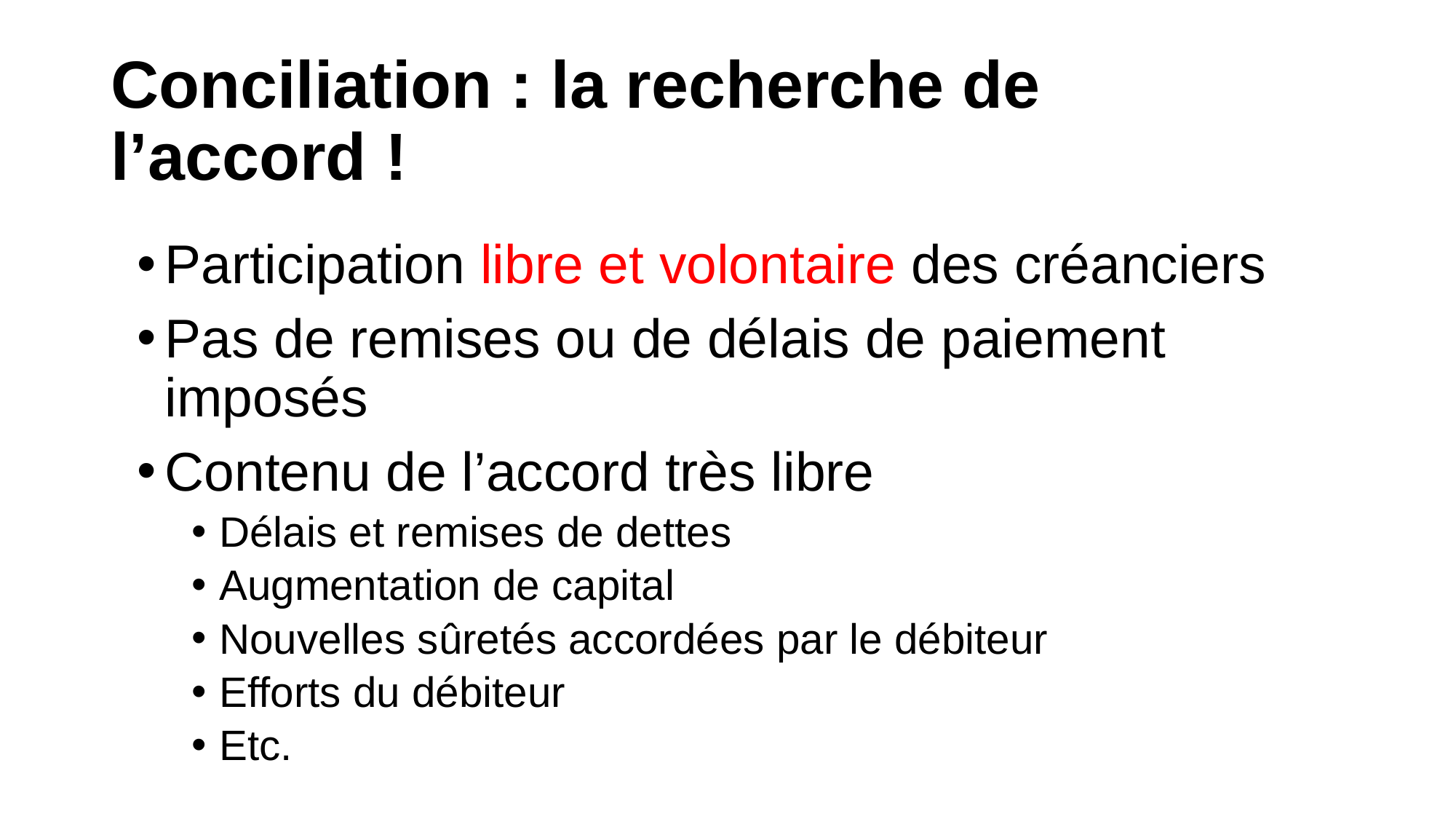

# Conciliation : la recherche de l’accord !
Participation libre et volontaire des créanciers
Pas de remises ou de délais de paiement imposés
Contenu de l’accord très libre
Délais et remises de dettes
Augmentation de capital
Nouvelles sûretés accordées par le débiteur
Efforts du débiteur
Etc.